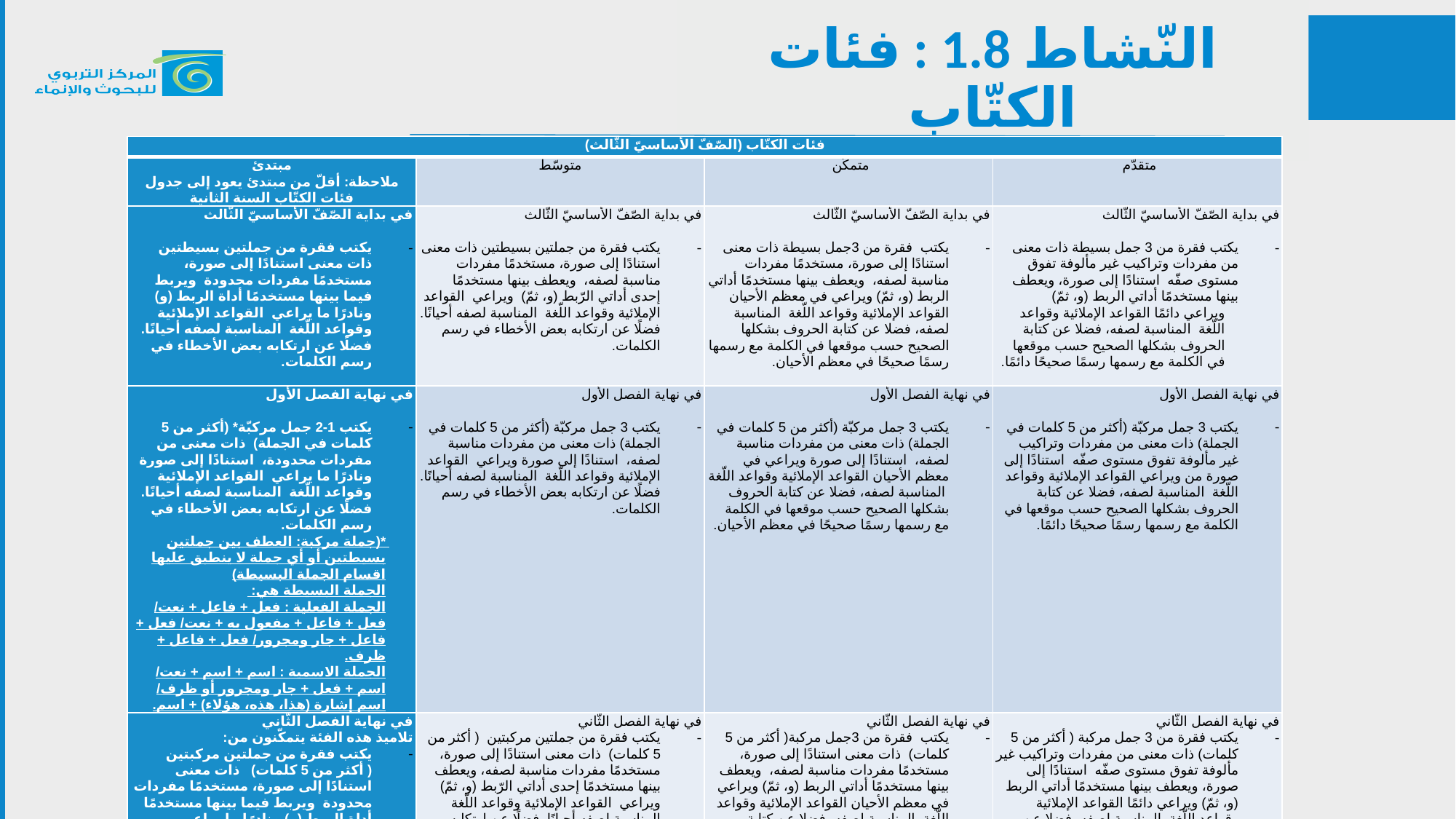

النّشاط 1.8 : فئات الكتّاب
| فئات الكتّاب (الصّفّ الأساسيّ الثّالث) |  |  |  |
| --- | --- | --- | --- |
| مبتدئ ملاحظة: أقلّ من مبتدئ يعود إلى جدول فئات الكتّاب السنة الثانية | متوسّط | متمكّن | متقدّم |
| في بداية الصّفّ الأساسيّ الثّالث   يكتب فقرة من جملتين بسيطتين ذات معنى استنادًا إلى صورة، مستخدمًا مفردات محدودة ويربط فيما بينها مستخدمًا أداة الربط (و) ونادرًا ما يراعي القواعد الإملائية وقواعد اللّغة المناسبة لصفه أحيانًا. فضلًا عن ارتكابه بعض الأخطاء في رسم الكلمات. | في بداية الصّفّ الأساسيّ الثّالث   يكتب فقرة من جملتين بسيطتين ذات معنى استنادًا إلى صورة، مستخدمًا مفردات مناسبة لصفه، ويعطف بينها مستخدمًا إحدى أداتي الرّبط (و، ثمّ) ويراعي القواعد الإملائية وقواعد اللّغة المناسبة لصفه أحيانًا. فضلًا عن ارتكابه بعض الأخطاء في رسم الكلمات. | في بداية الصّفّ الأساسيّ الثّالث   يكتب فقرة من 3جمل بسيطة ذات معنى استنادًا إلى صورة، مستخدمًا مفردات مناسبة لصفه، ويعطف بينها مستخدمًا أداتي الربط (و، ثمّ) ويراعي في معظم الأحيان القواعد الإملائية وقواعد اللّغة المناسبة لصفه، فضلا عن كتابة الحروف بشكلها الصحيح حسب موقعها في الكلمة مع رسمها رسمًا صحيحًا في معظم الأحيان. | في بداية الصّفّ الأساسيّ الثّالث   يكتب فقرة من 3 جمل بسيطة ذات معنى من مفردات وتراكيب غير مألوفة تفوق مستوى صفّه استنادًا إلى صورة، ويعطف بينها مستخدمًا أداتي الربط (و، ثمّ) ويراعي دائمًا القواعد الإملائية وقواعد اللّغة المناسبة لصفه، فضلا عن كتابة الحروف بشكلها الصحيح حسب موقعها في الكلمة مع رسمها رسمًا صحيحًا دائمًا. |
| في نهاية الفصل الأول   يكتب 1-2 جمل مركبّة\* (أكثر من 5 كلمات في الجملة) ذات معنى من مفردات محدودة، استنادًا إلى صورة ونادرًا ما يراعي القواعد الإملائية وقواعد اللّغة المناسبة لصفه أحيانًا. فضلًا عن ارتكابه بعض الأخطاء في رسم الكلمات. \*(جملة مركبة: العطف بين جملتين بسيطتين أو أي جملة لا ينطبق عليها اقسام الجملة البسيطة) الجملة البسيطة هي: الجملة الفعلية : فعل + فاعل + نعت/ فعل + فاعل + مفعول به + نعت/ فعل + فاعل + جار ومجرور/ فعل + فاعل + ظرف. الجملة الاسمية : اسم + اسم + نعت/ اسم + فعل + جار ومجرور أو ظرف/ اسم إشارة (هذا، هذه، هؤلاء) + اسم. | في نهاية الفصل الأول   يكتب 3 جمل مركبّة (أكثر من 5 كلمات في الجملة) ذات معنى من مفردات مناسبة لصفه، استنادًا إلى صورة ويراعي القواعد الإملائية وقواعد اللّغة المناسبة لصفه أحيانًا. فضلًا عن ارتكابه بعض الأخطاء في رسم الكلمات. | في نهاية الفصل الأول   يكتب 3 جمل مركبّة (أكثر من 5 كلمات في الجملة) ذات معنى من مفردات مناسبة لصفه، استنادًا إلى صورة ويراعي في معظم الأحيان القواعد الإملائية وقواعد اللّغة المناسبة لصفه، فضلا عن كتابة الحروف بشكلها الصحيح حسب موقعها في الكلمة مع رسمها رسمًا صحيحًا في معظم الأحيان. | في نهاية الفصل الأول   يكتب 3 جمل مركبّة (أكثر من 5 كلمات في الجملة) ذات معنى من مفردات وتراكيب غير مألوفة تفوق مستوى صفّه استنادًا إلى صورة من ويراعي القواعد الإملائية وقواعد اللّغة المناسبة لصفه، فضلا عن كتابة الحروف بشكلها الصحيح حسب موقعها في الكلمة مع رسمها رسمًا صحيحًا دائمًا. |
| في نهاية الفصل الثّاني تلاميذ هذه الفئة يتمكّنون من: يكتب فقرة من جملتين مركبتين ( أكثر من 5 كلمات) ذات معنى استنادًا إلى صورة، مستخدمًا مفردات محدودة ويربط فيما بينها مستخدمًا أداة الربط (و) ونادرًا ما يراعي القواعد الإملائية وقواعد اللّغة المناسبة لصفه أحيانًا. فضلًا عن ارتكابه بعض الأخطاء في رسم الكلمات. | في نهاية الفصل الثّاني يكتب فقرة من جملتين مركبتين ( أكثر من 5 كلمات) ذات معنى استنادًا إلى صورة، مستخدمًا مفردات مناسبة لصفه، ويعطف بينها مستخدمًا إحدى أداتي الرّبط (و، ثمّ) ويراعي القواعد الإملائية وقواعد اللّغة المناسبة لصفه أحيانًا. فضلًا عن ارتكابه بعض الأخطاء في رسم الكلمات. | في نهاية الفصل الثّاني يكتب فقرة من 3جمل مركبة( أكثر من 5 كلمات) ذات معنى استنادًا إلى صورة، مستخدمًا مفردات مناسبة لصفه، ويعطف بينها مستخدمًا أداتي الربط (و، ثمّ) ويراعي في معظم الأحيان القواعد الإملائية وقواعد اللّغة المناسبة لصفه، فضلا عن كتابة الحروف بشكلها الصحيح حسب موقعها في الكلمة مع رسمها رسمًا صحيحًا في معظم الأحيان. | في نهاية الفصل الثّاني يكتب فقرة من 3 جمل مركبة ( أكثر من 5 كلمات) ذات معنى من مفردات وتراكيب غير مألوفة تفوق مستوى صفّه استنادًا إلى صورة، ويعطف بينها مستخدمًا أداتي الربط (و، ثمّ) ويراعي دائمًا القواعد الإملائية وقواعد اللّغة المناسبة لصفه، فضلا عن كتابة الحروف بشكلها الصحيح حسب موقعها في الكلمة مع رسمها رسمًا صحيحًا دائمًا. |